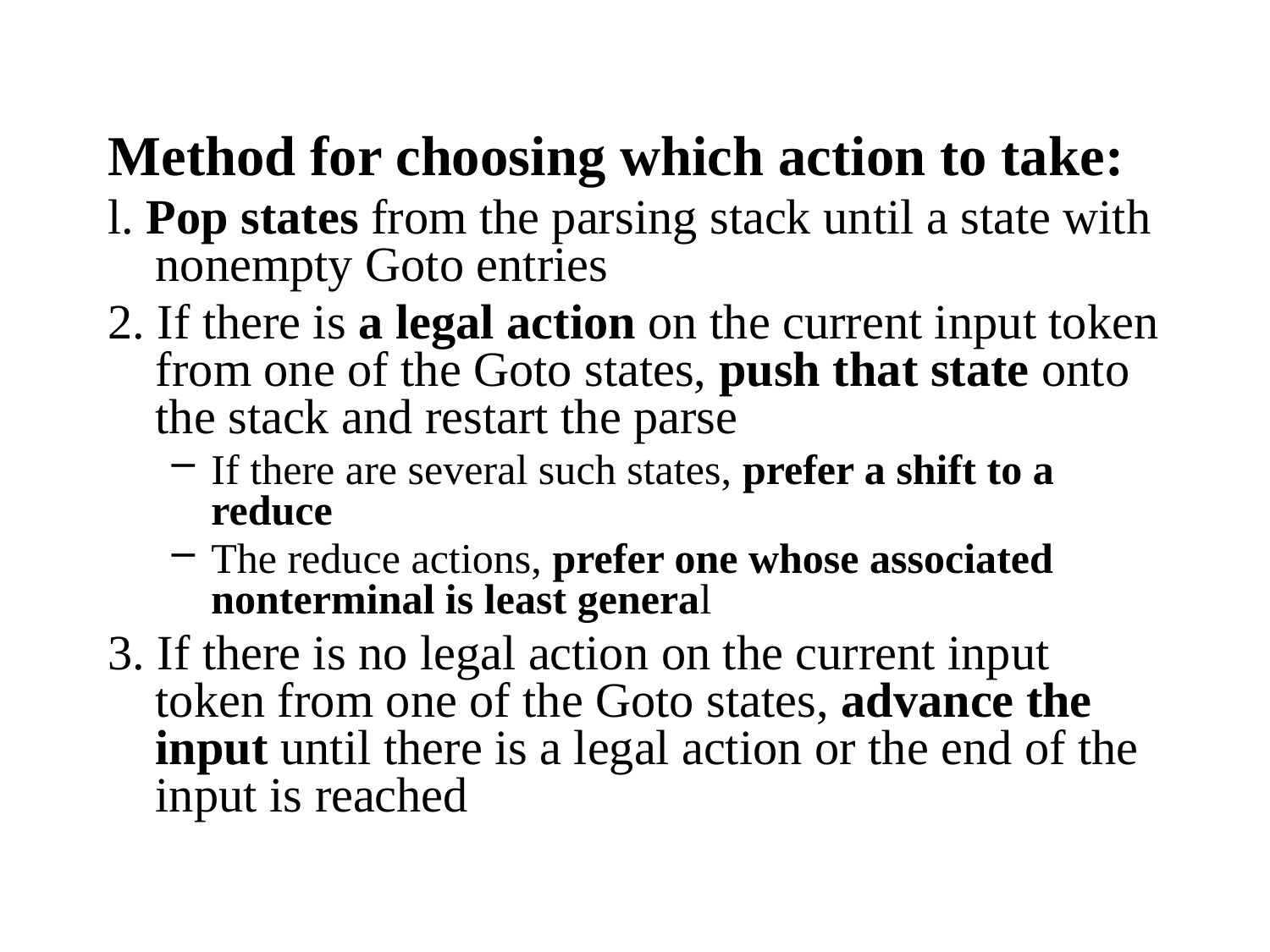

Method for choosing which action to take:
l. Pop states from the parsing stack until a state with nonempty Goto entries
2. If there is a legal action on the current input token from one of the Goto states, push that state onto the stack and restart the parse
If there are several such states, prefer a shift to a reduce
The reduce actions, prefer one whose associated nonterminal is least general
3. If there is no legal action on the current input token from one of the Goto states, advance the input until there is a legal action or the end of the input is reached